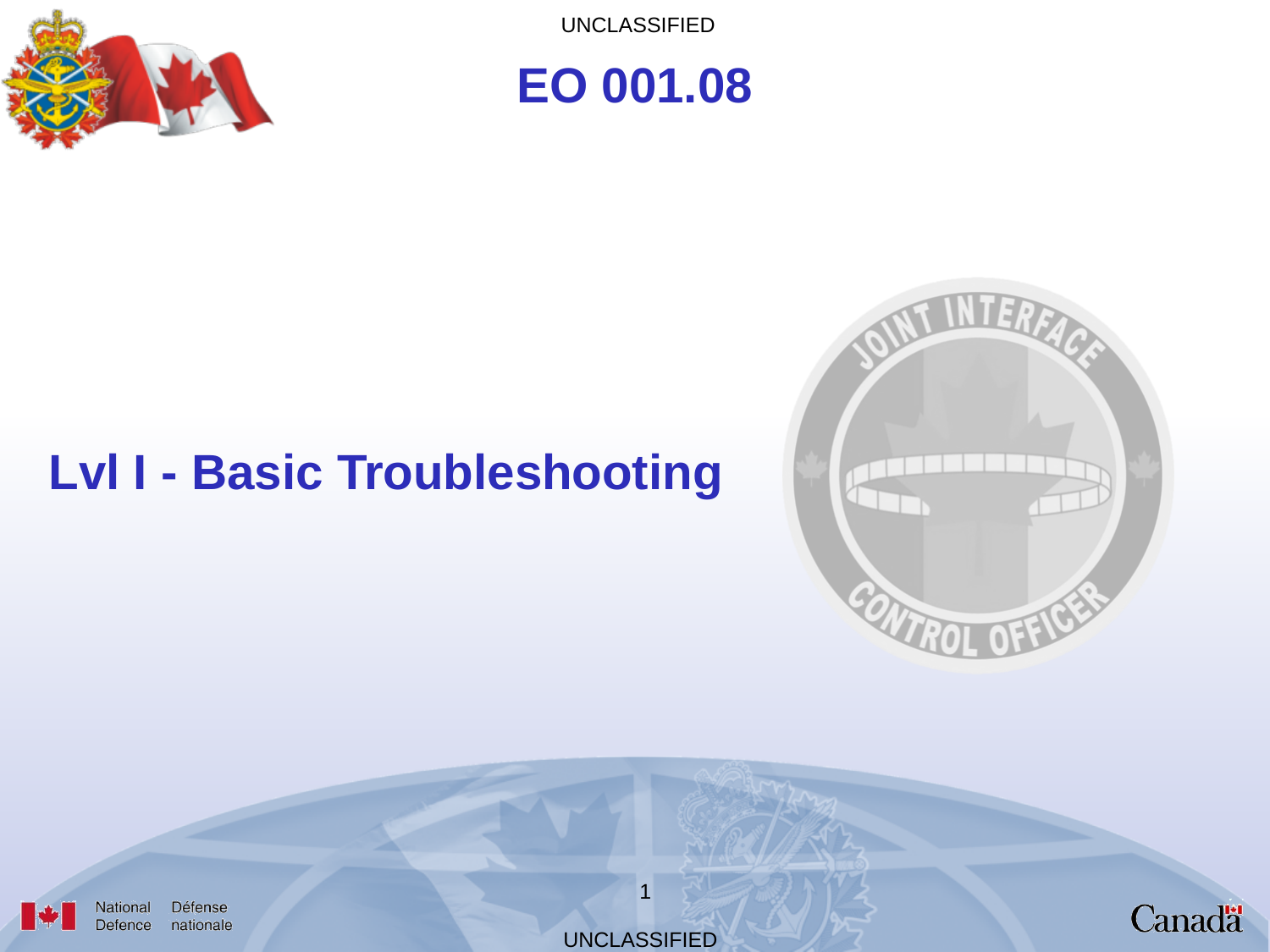

EO 001.08
Lvl I - Basic Troubleshooting